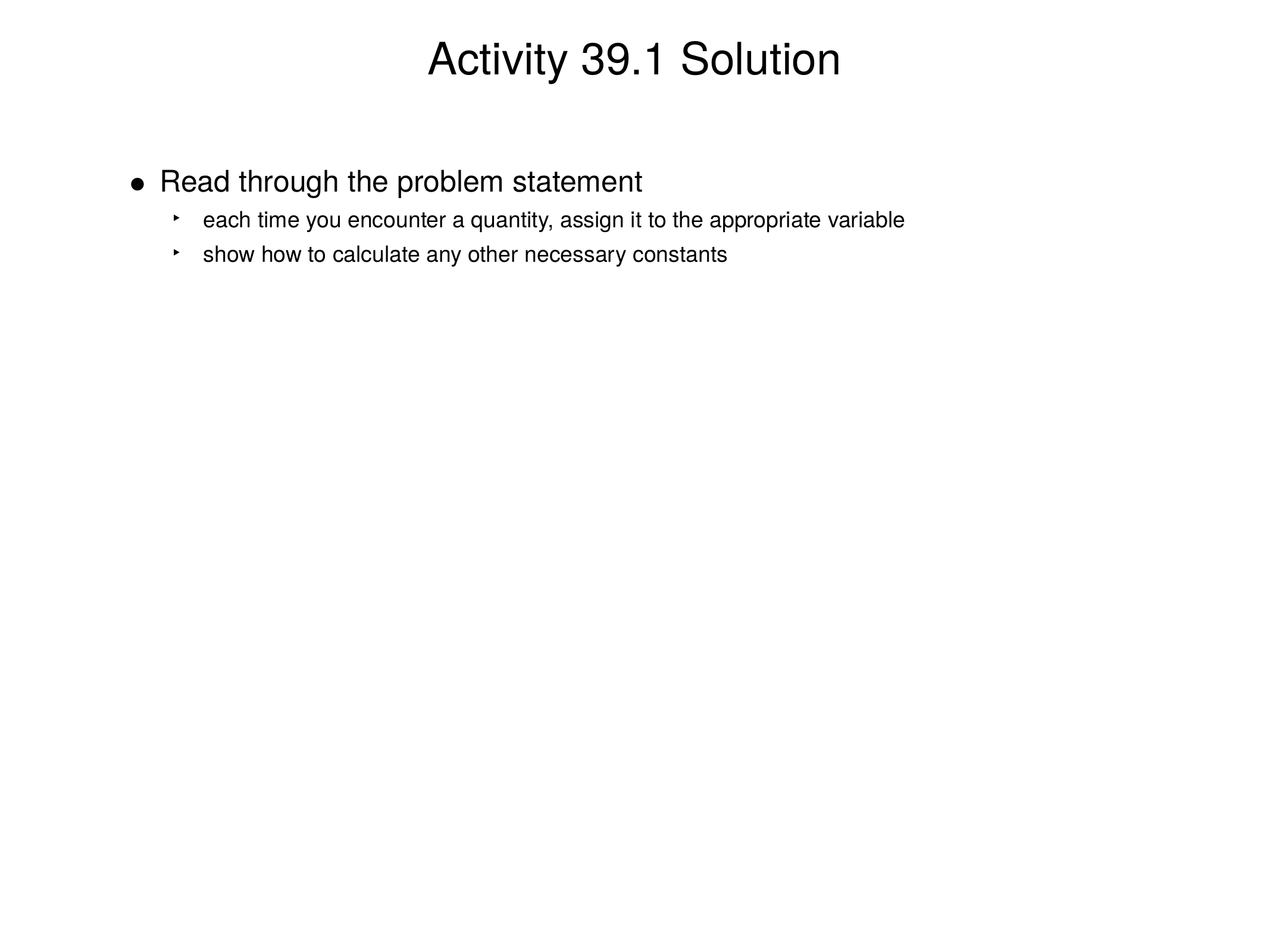

# Activity 39.1 Solution
Read through the problem statement
each time you encounter a quantity, assign it to the appropriate variable
show how to calculate any other necessary constants